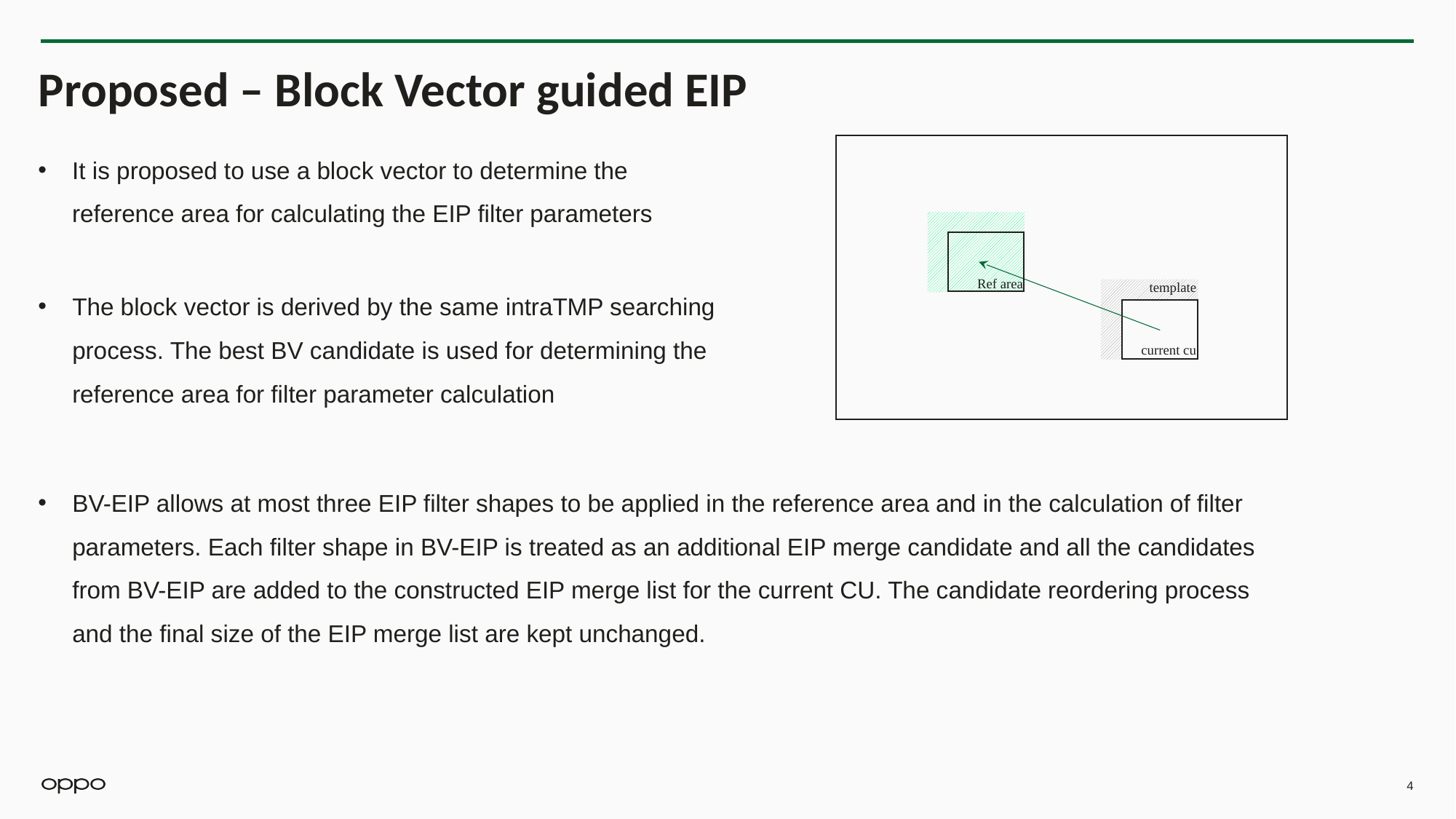

# Proposed – Block Vector guided EIP
It is proposed to use a block vector to determine the reference area for calculating the EIP filter parameters

Ref area
The block vector is derived by the same intraTMP searching process. The best BV candidate is used for determining the reference area for filter parameter calculation
template

current cu
BV-EIP allows at most three EIP filter shapes to be applied in the reference area and in the calculation of filter parameters. Each filter shape in BV-EIP is treated as an additional EIP merge candidate and all the candidates from BV-EIP are added to the constructed EIP merge list for the current CU. The candidate reordering process and the final size of the EIP merge list are kept unchanged.
4